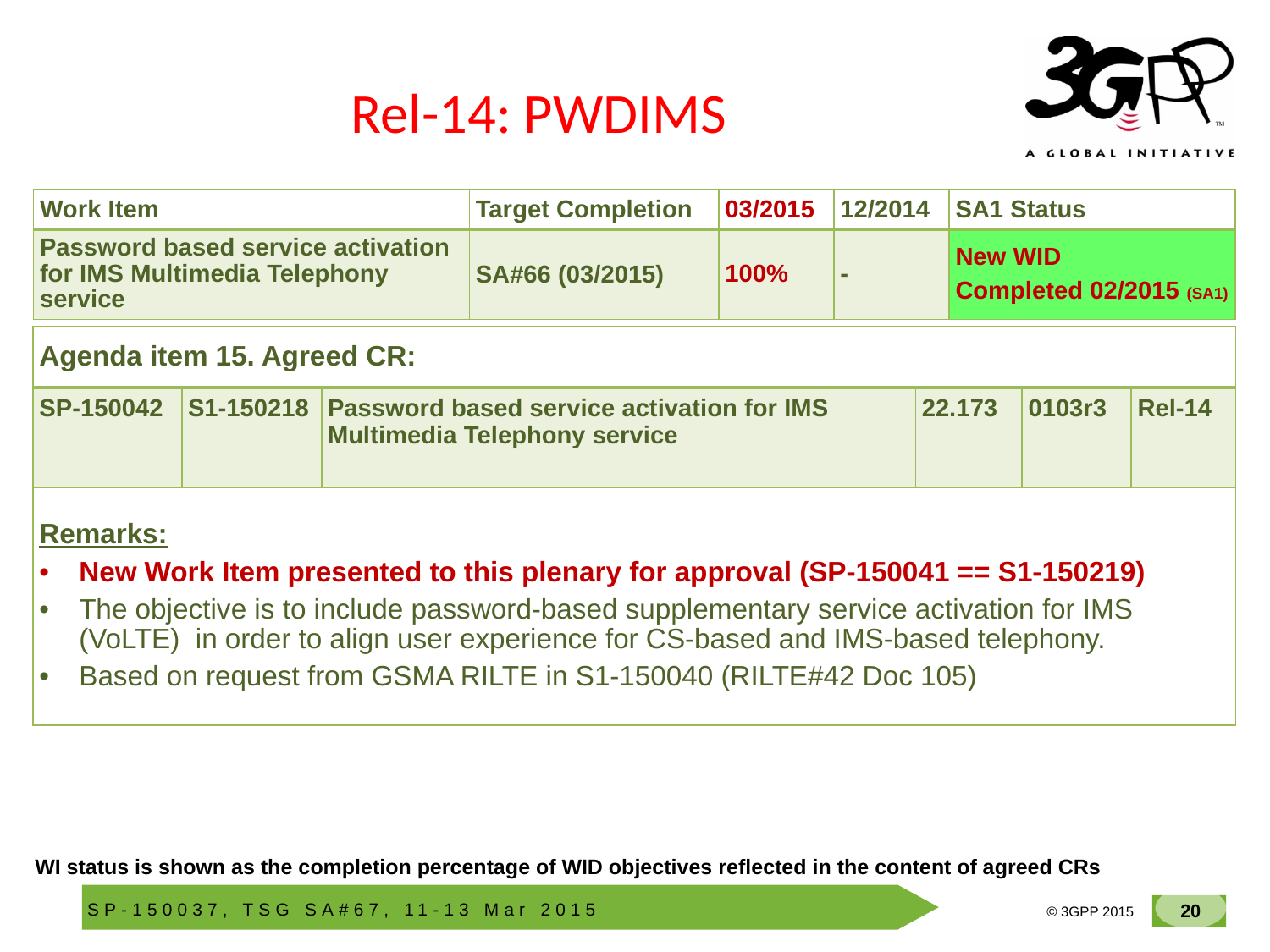

# Rel-14: PWDIMS
| Work Item | Target Completion | 03/2015 | 12/2014 | SA1 Status |
| --- | --- | --- | --- | --- |
| Password based service activation for IMS Multimedia Telephony service | SA#66 (03/2015) | 100% | - | New WID Completed 02/2015 (SA1) |
| Agenda item 15. Agreed CR: |  |  |  |  |  |
| --- | --- | --- | --- | --- | --- |
| SP-150042 | S1-150218 | Password based service activation for IMS Multimedia Telephony service | 22.173 | 0103r3 | Rel-14 |
| Remarks: New Work Item presented to this plenary for approval (SP-150041 == S1-150219) The objective is to include password-based supplementary service activation for IMS (VoLTE) in order to align user experience for CS-based and IMS-based telephony. Based on request from GSMA RILTE in S1-150040 (RILTE#42 Doc 105) |  |  |  |  |  |
WI status is shown as the completion percentage of WID objectives reflected in the content of agreed CRs